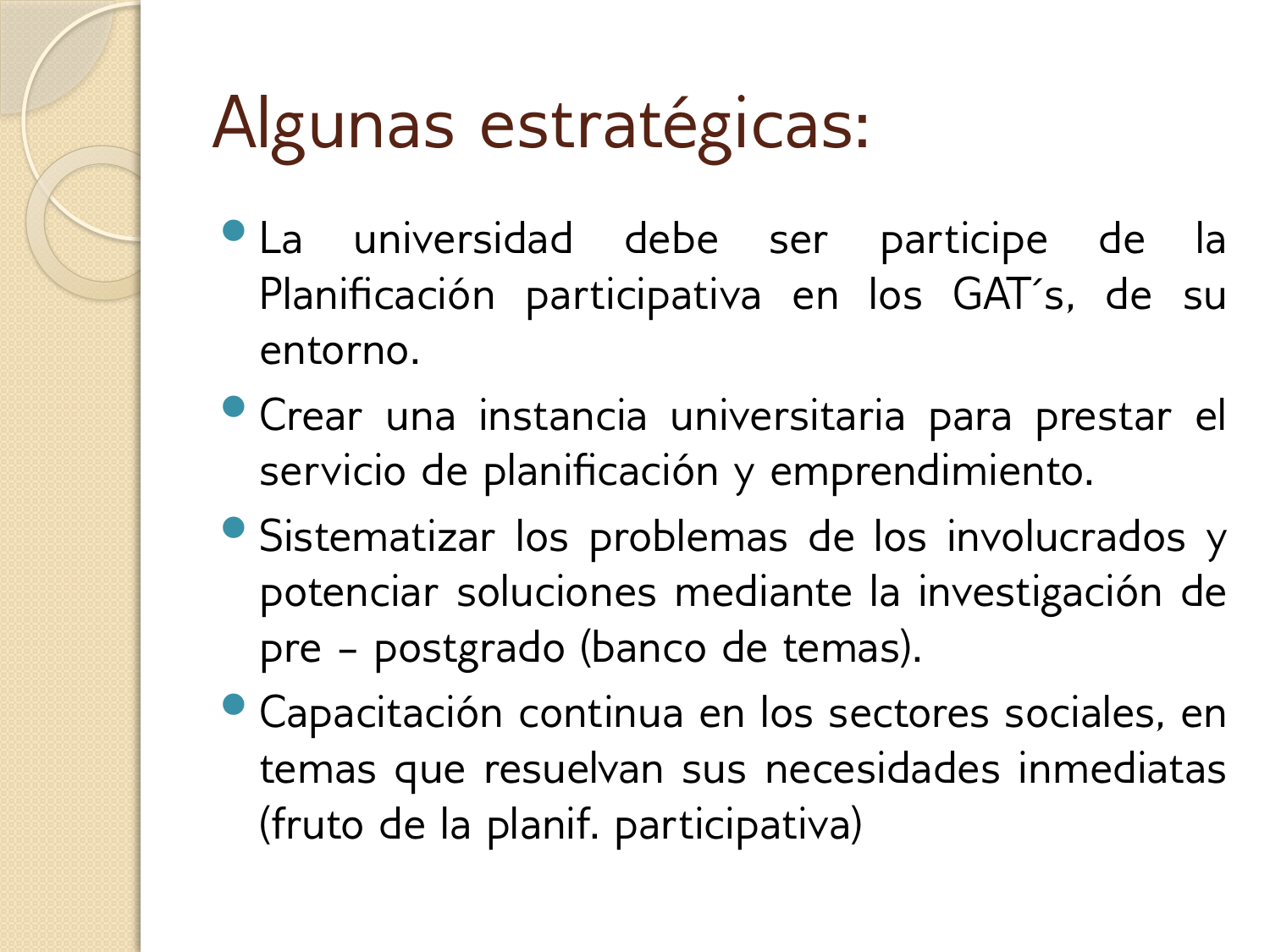

# Algunas estratégicas:
La universidad debe ser participe de la Planificación participativa en los GAT´s, de su entorno.
Crear una instancia universitaria para prestar el servicio de planificación y emprendimiento.
Sistematizar los problemas de los involucrados y potenciar soluciones mediante la investigación de pre – postgrado (banco de temas).
Capacitación continua en los sectores sociales, en temas que resuelvan sus necesidades inmediatas (fruto de la planif. participativa)